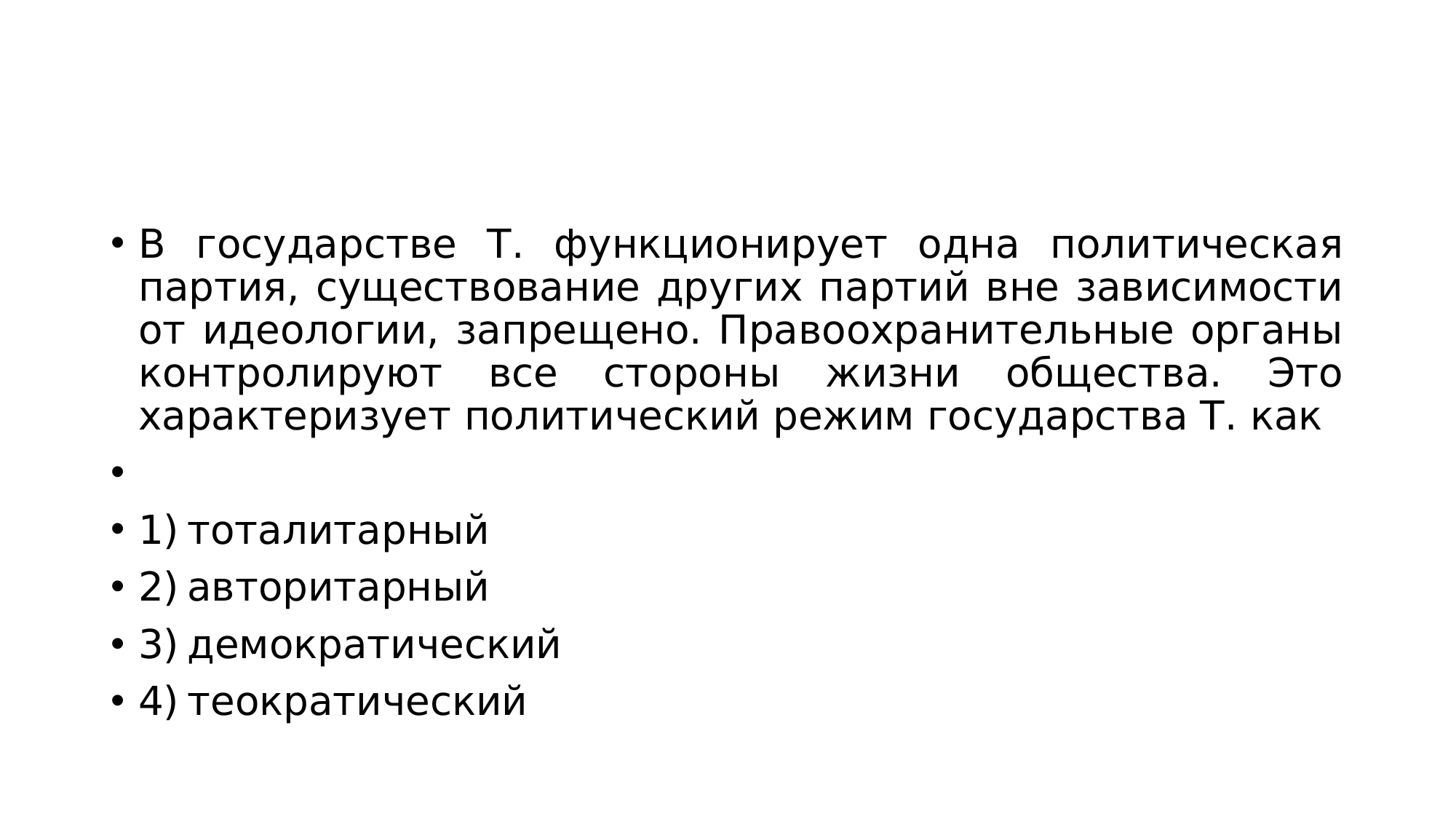

#
В государстве Т. функционирует одна политическая партия, существование других партий вне зависимости от идеологии, запрещено. Правоохранительные органы контролируют все стороны жизни общества. Это характеризует политический режим государства Т. как

1) тоталитарный
2) авторитарный
3) демократический
4) теократический